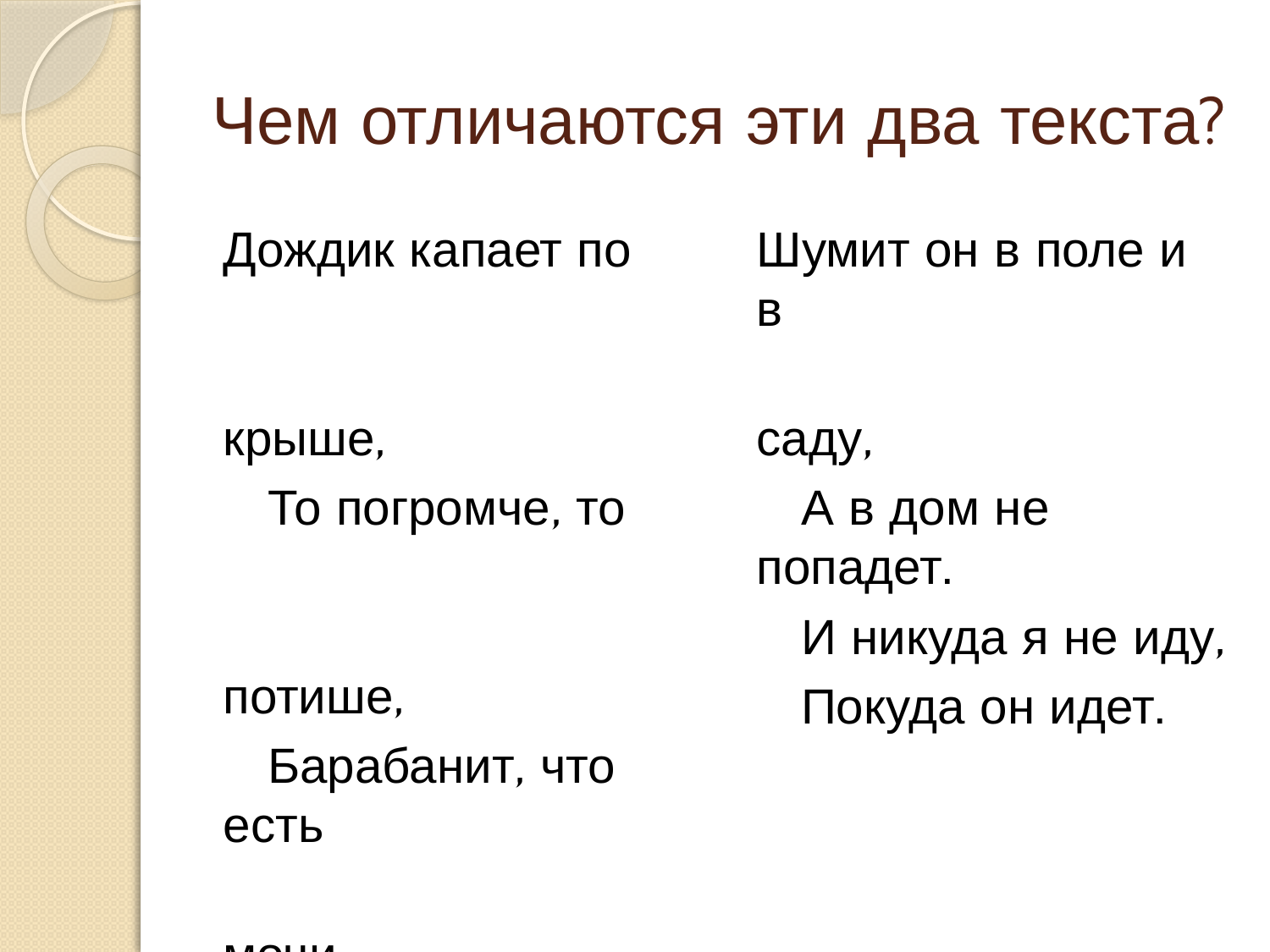

# Чем отличаются эти два текста?
Дождик капает по
                          крыше,
   То погромче, то
                        потише,
   Барабанит, что есть
                             мочи,
   Утром, днём и даже
                                ночью.

Шумит он в поле и в
                                саду,
   А в дом не попадет.
   И никуда я не иду,
   Покуда он идет.